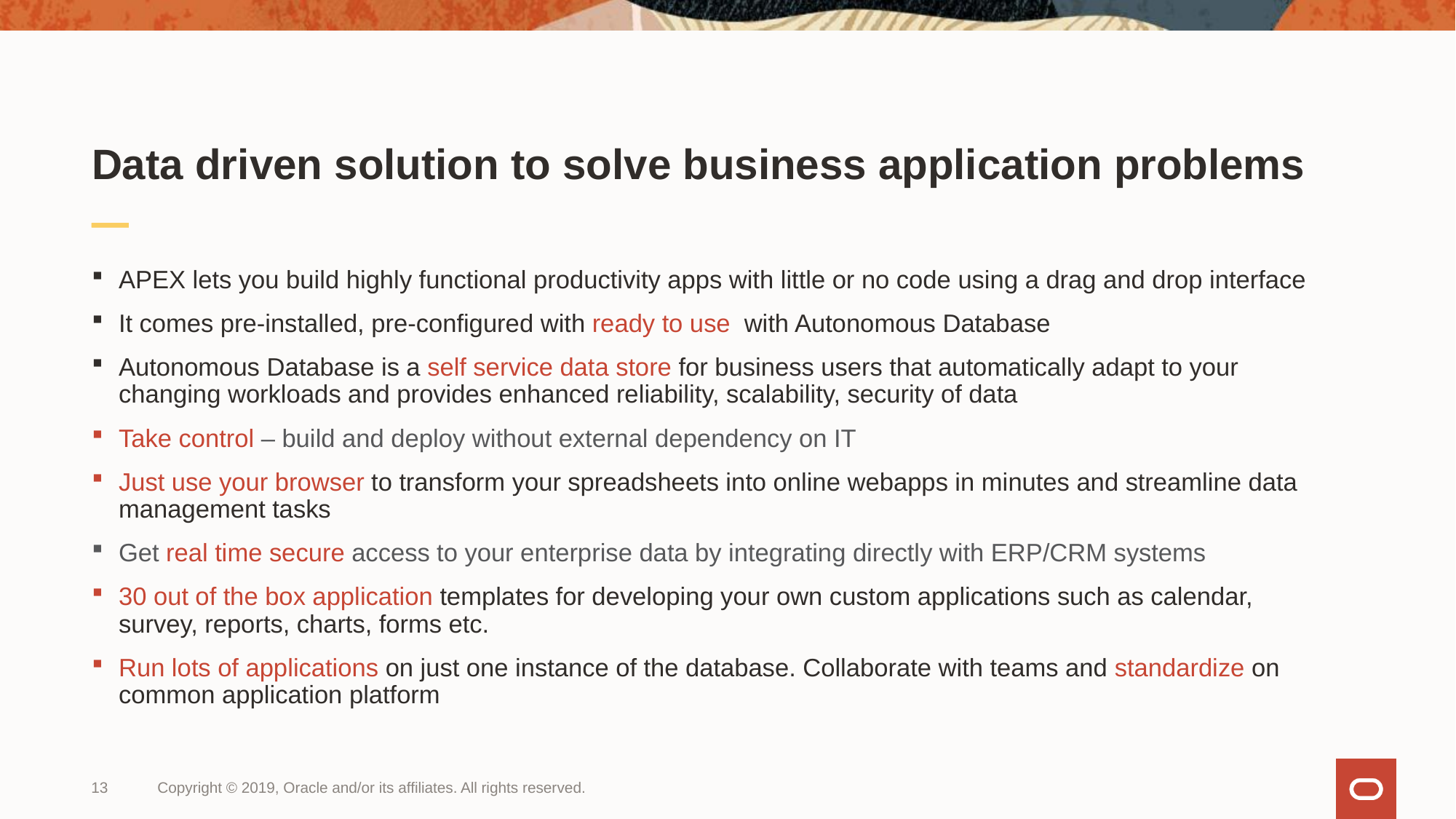

# Data driven solution to solve business application problems
APEX lets you build highly functional productivity apps with little or no code using a drag and drop interface
It comes pre-installed, pre-configured with ready to use  with Autonomous Database
Autonomous Database is a self service data store for business users that automatically adapt to your changing workloads and provides enhanced reliability, scalability, security of data
Take control – build and deploy without external dependency on IT
Just use your browser to transform your spreadsheets into online webapps in minutes and streamline data management tasks
Get real time secure access to your enterprise data by integrating directly with ERP/CRM systems
30 out of the box application templates for developing your own custom applications such as calendar, survey, reports, charts, forms etc.
Run lots of applications on just one instance of the database. Collaborate with teams and standardize on common application platform
13
Copyright © 2019, Oracle and/or its affiliates. All rights reserved.